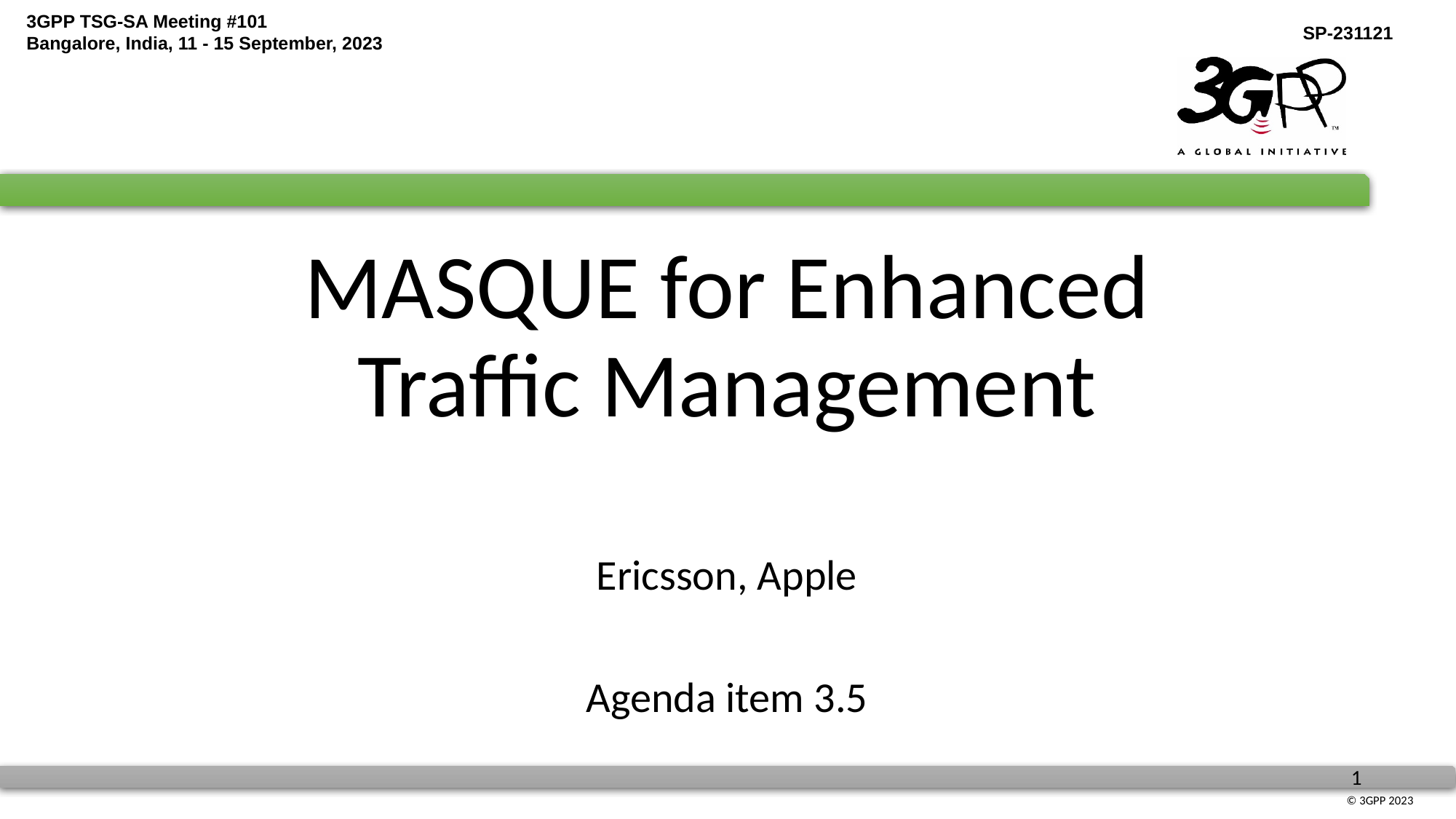

# MASQUE for Enhanced Traffic Management
Ericsson, Apple

Agenda item 3.5